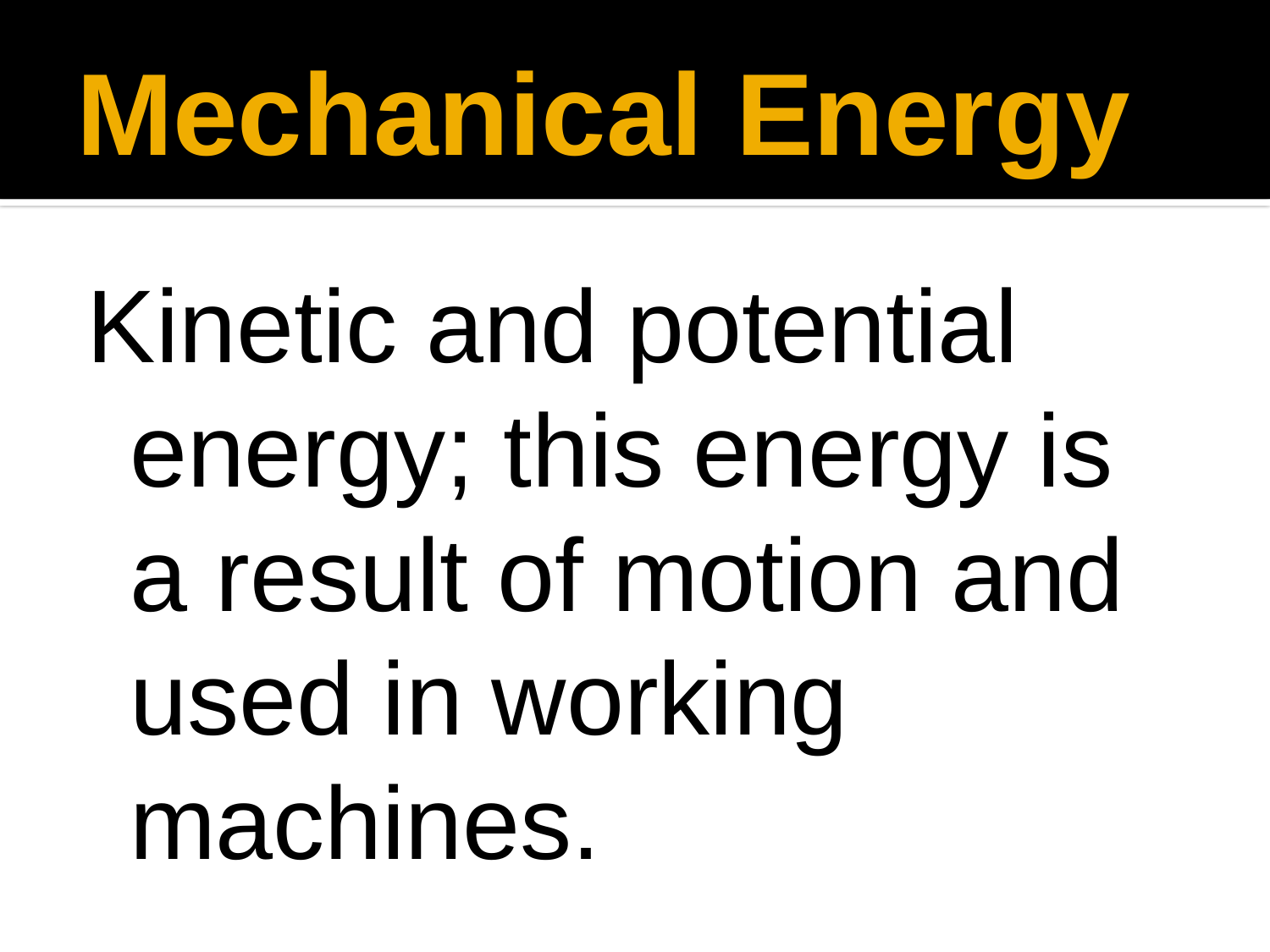

# Mechanical Energy
Kinetic and potential energy; this energy is a result of motion and used in working machines.